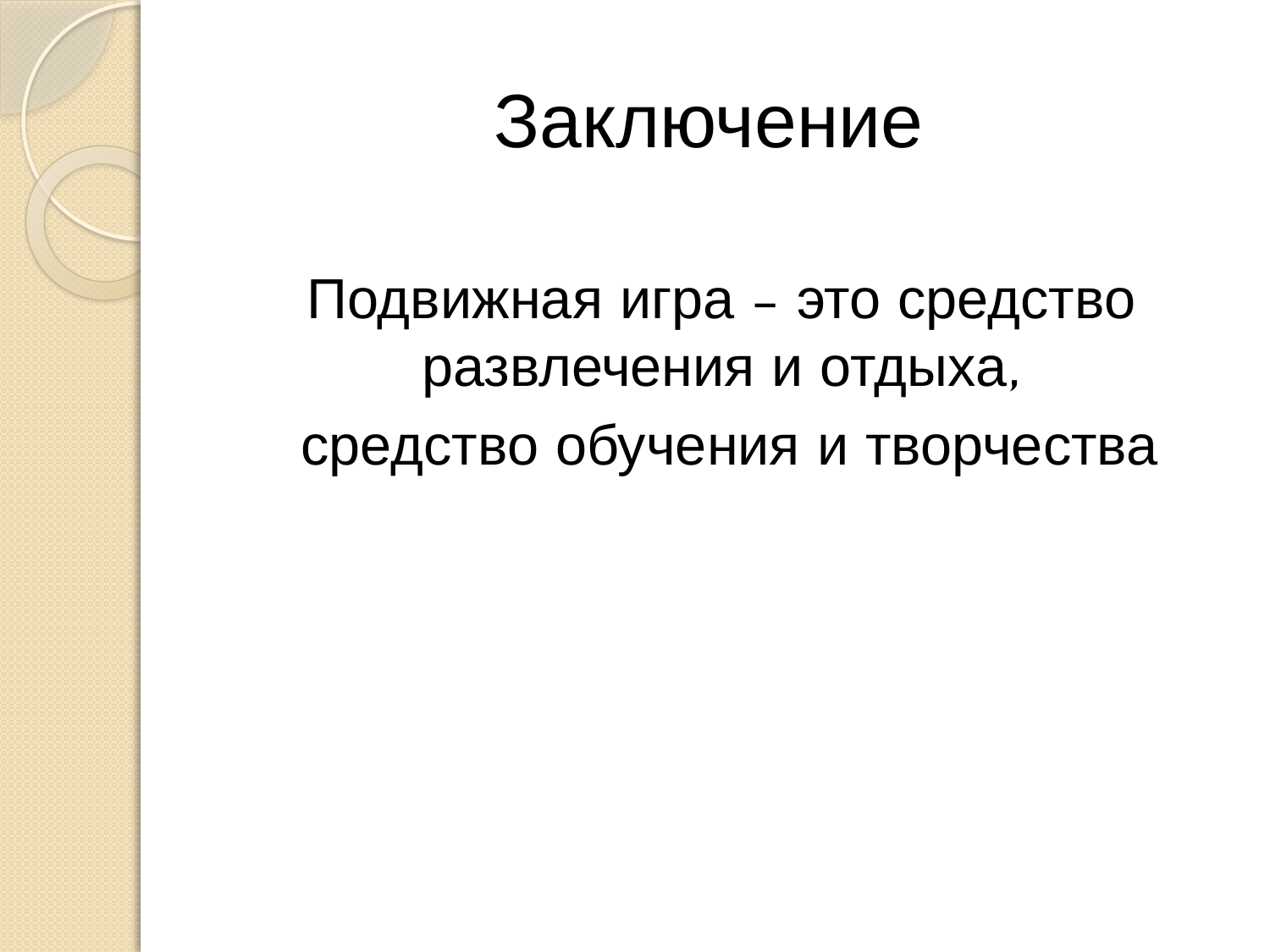

# Заключение
Подвижная игра – это средство развлечения и отдыха,
 средство обучения и творчества